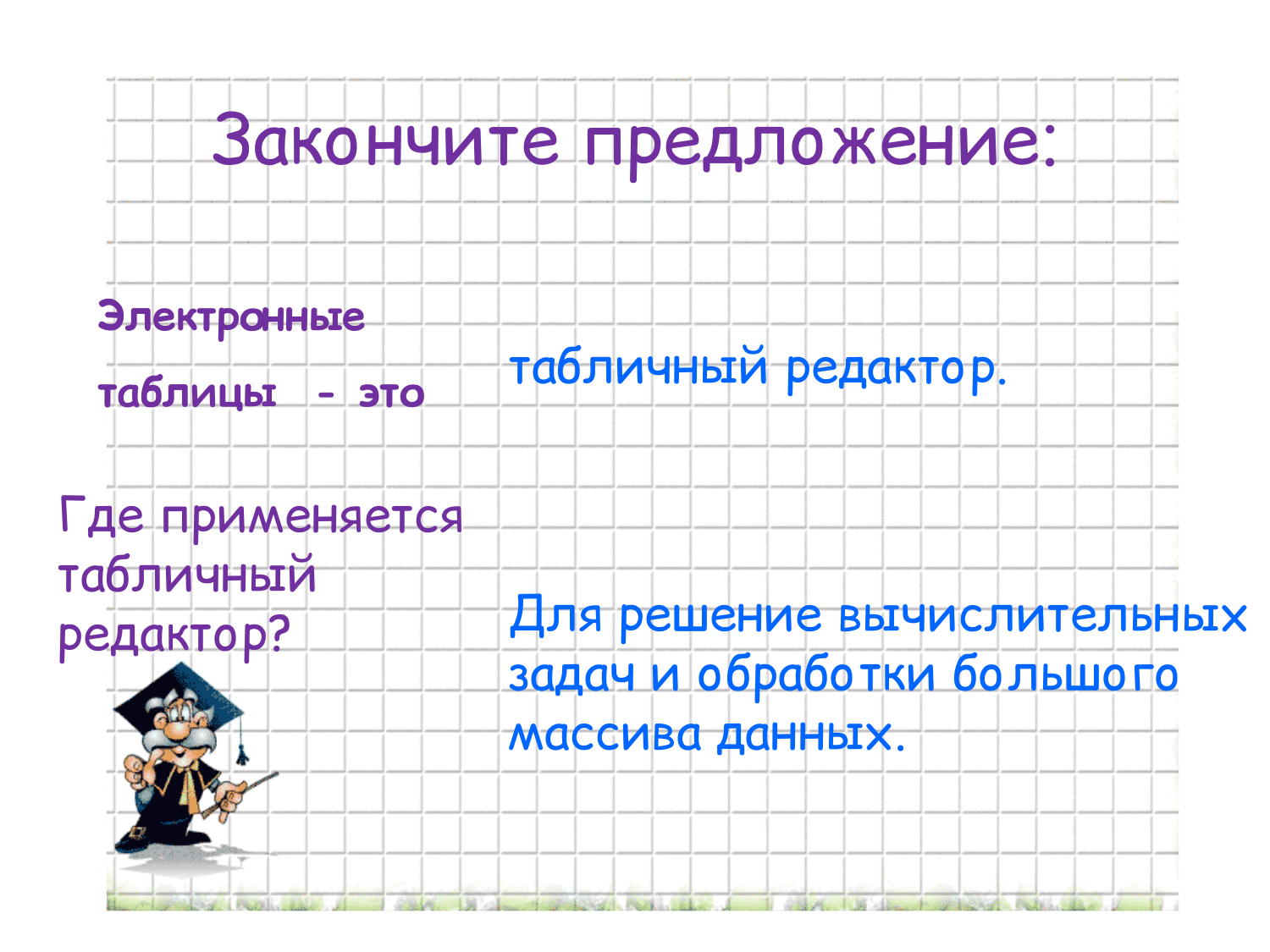

# Закончите предложение:
Электронные таблицы  - это
табличный редактор.
Где применяется табличный редактор?
Для решение вычислительных задач и обработки большого массива данных.